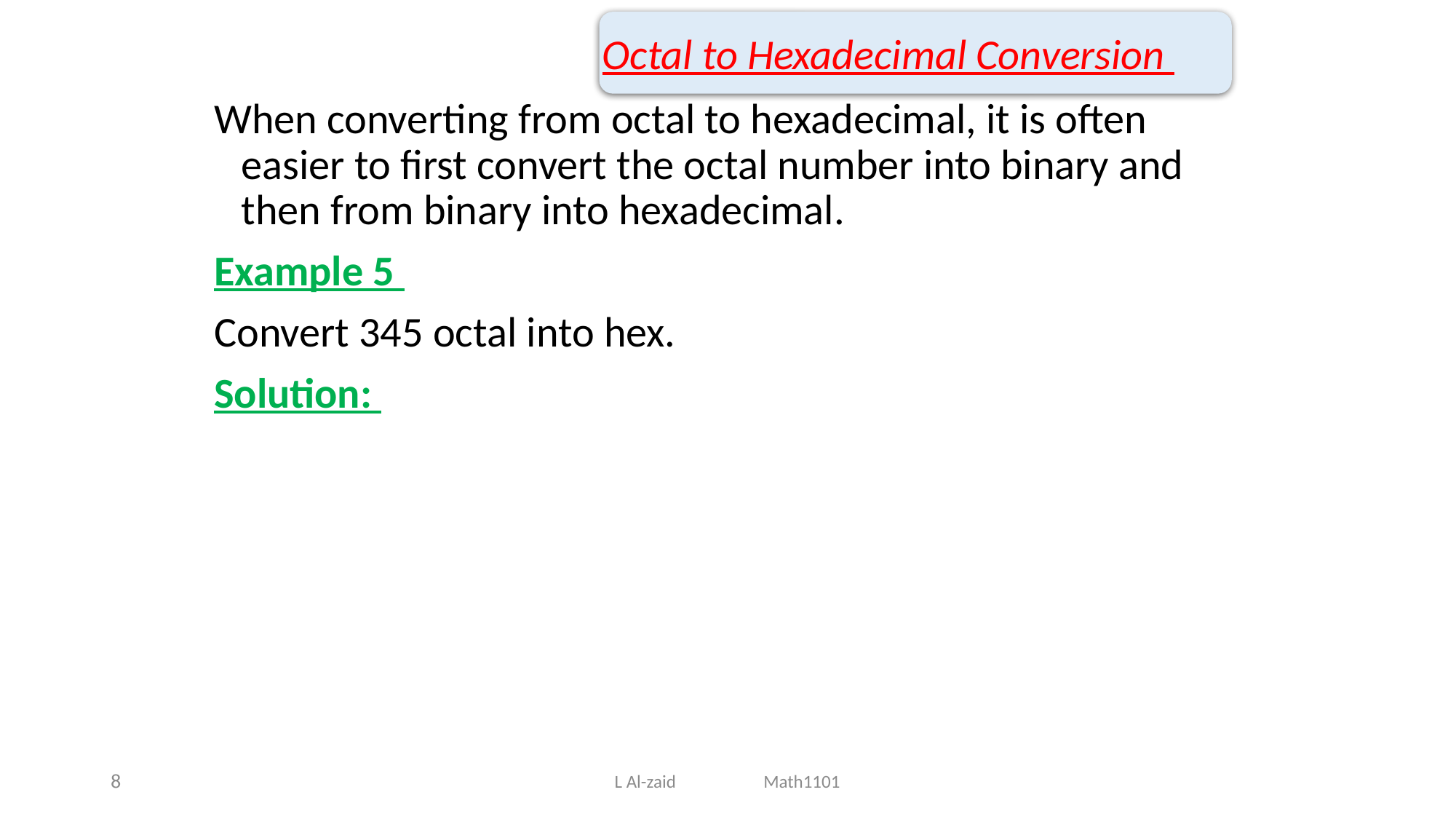

# Octal to Hexadecimal Conversion
When converting from octal to hexadecimal, it is often easier to first convert the octal number into binary and then from binary into hexadecimal.
Example 5
Convert 345 octal into hex.
Solution:

8
L Al-zaid                     Math1101